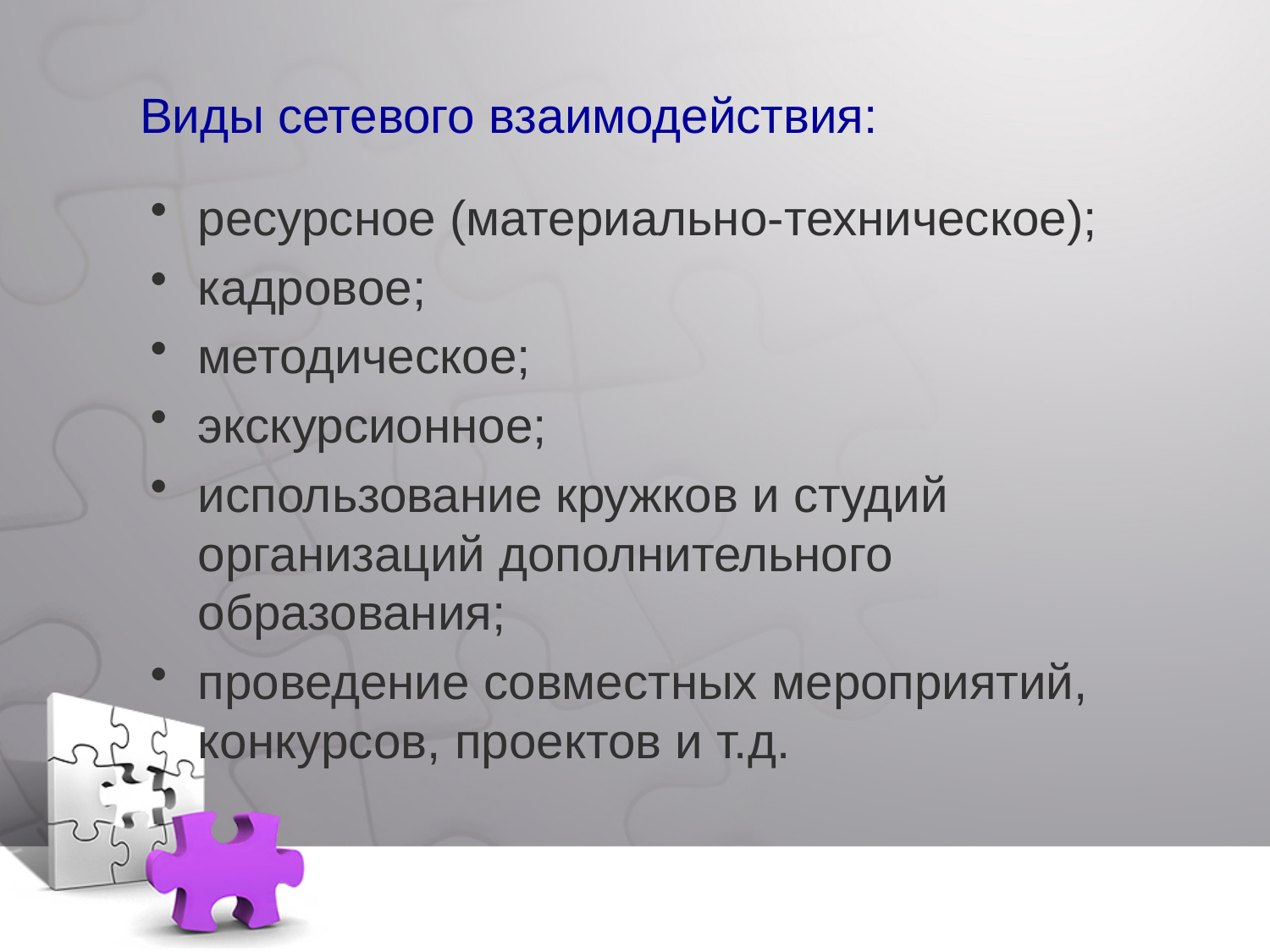

# Виды сетевого взаимодействия:
ресурсное (материально-техническое);
кадровое;
методическое;
экскурсионное;
использование кружков и студий организаций дополнительного образования;
проведение совместных мероприятий, конкурсов, проектов и т.д.